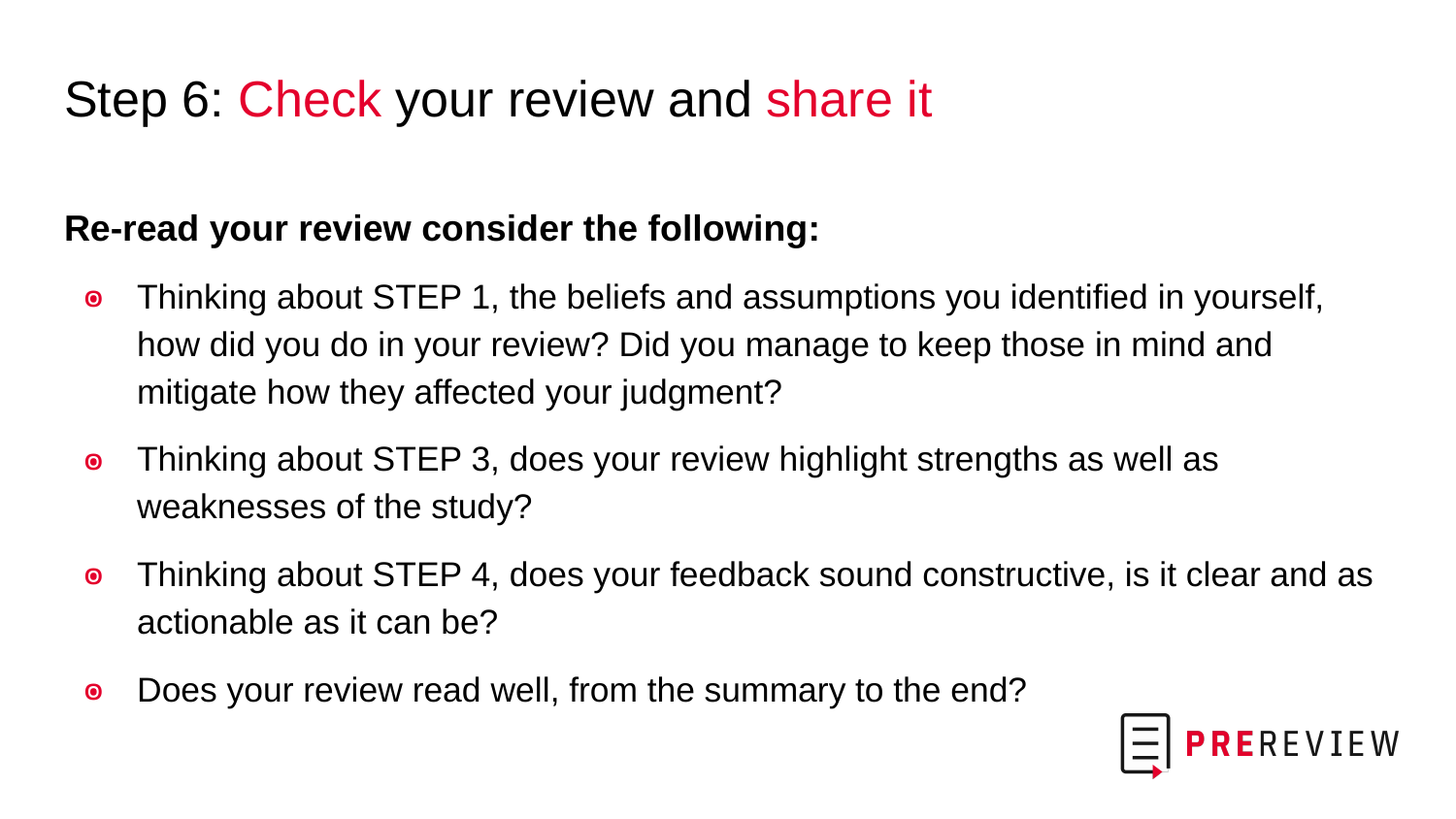

Step 6: Check your review and share it
Re-read your review consider the following:
Thinking about STEP 1, the beliefs and assumptions you identified in yourself, how did you do in your review? Did you manage to keep those in mind and mitigate how they affected your judgment?
Thinking about STEP 3, does your review highlight strengths as well as weaknesses of the study?
Thinking about STEP 4, does your feedback sound constructive, is it clear and as actionable as it can be?
Does your review read well, from the summary to the end?